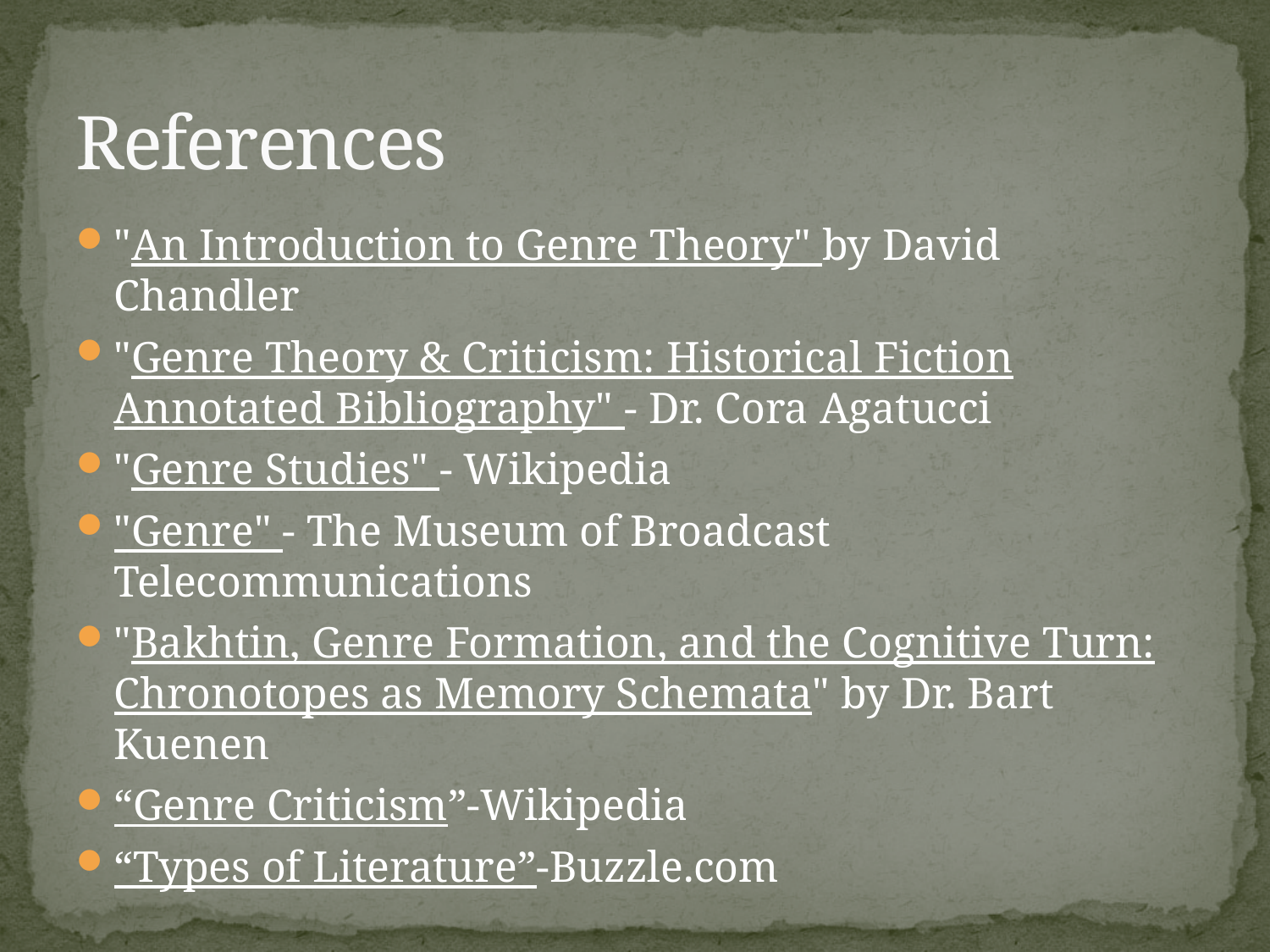

# References
"An Introduction to Genre Theory" by David Chandler
"Genre Theory & Criticism: Historical Fiction Annotated Bibliography" - Dr. Cora Agatucci
"Genre Studies" - Wikipedia
"Genre" - The Museum of Broadcast Telecommunications
"Bakhtin, Genre Formation, and the Cognitive Turn: Chronotopes as Memory Schemata" by Dr. Bart Kuenen
“Genre Criticism”-Wikipedia
“Types of Literature”-Buzzle.com